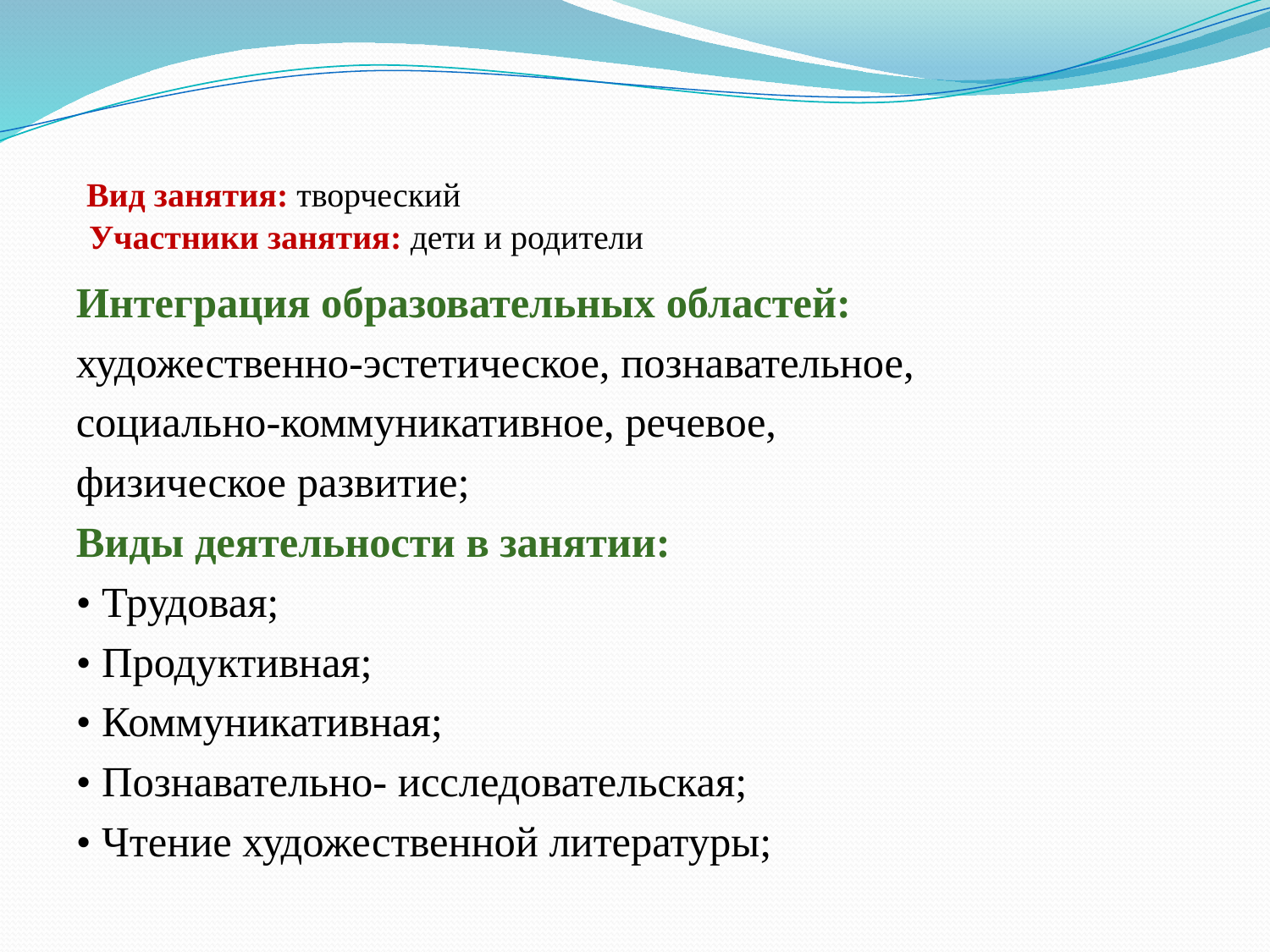

# Вид занятия: творческий Участники занятия: дети и родители
Интеграция образовательных областей:
художественно-эстетическое, познавательное,
социально-коммуникативное, речевое,
физическое развитие;
Виды деятельности в занятии:
• Трудовая;
• Продуктивная;
• Коммуникативная;
• Познавательно- исследовательская;
• Чтение художественной литературы;